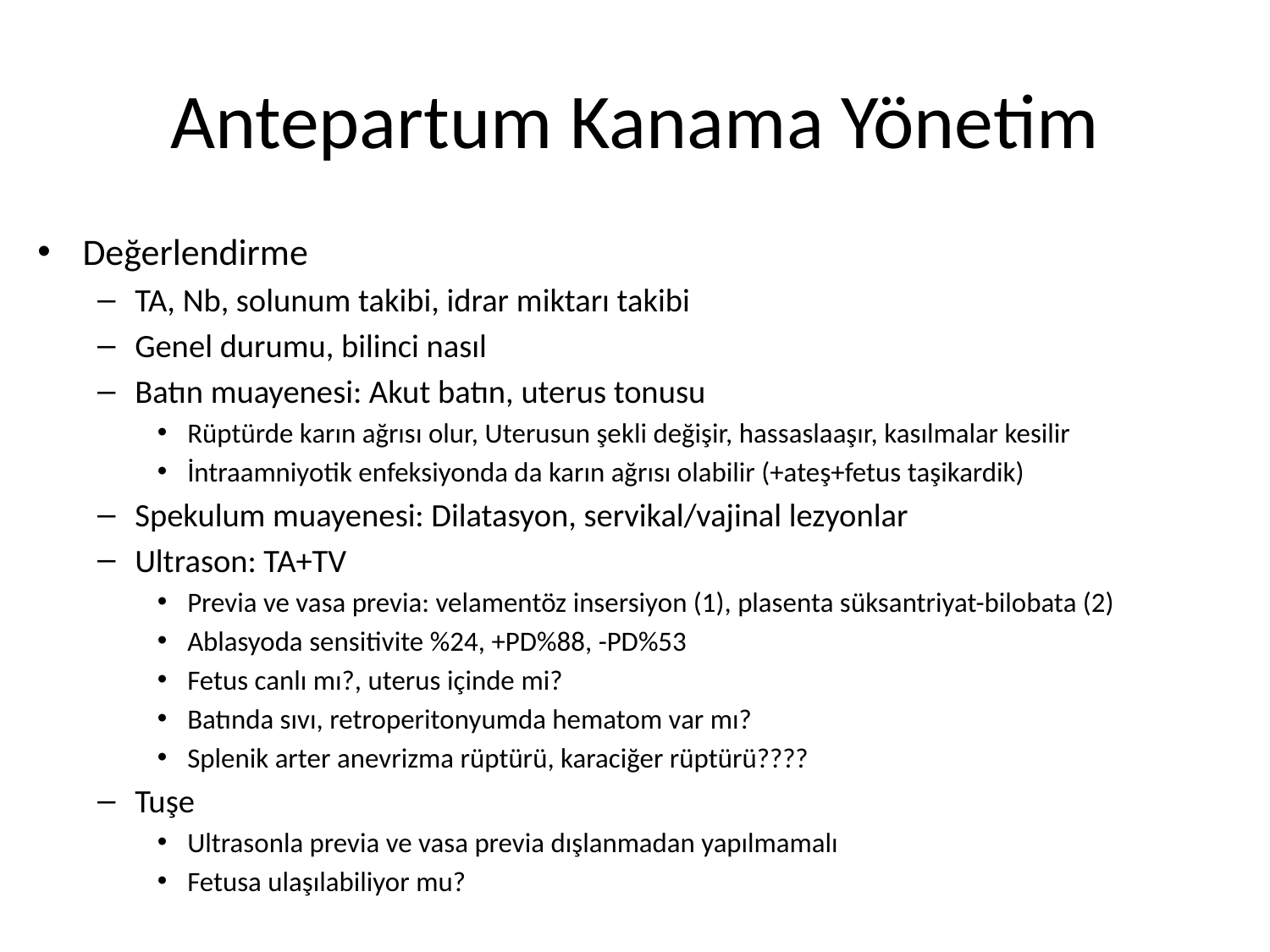

# Antepartum Kanama Yönetim
Değerlendirme
TA, Nb, solunum takibi, idrar miktarı takibi
Genel durumu, bilinci nasıl
Batın muayenesi: Akut batın, uterus tonusu
Rüptürde karın ağrısı olur, Uterusun şekli değişir, hassaslaaşır, kasılmalar kesilir
İntraamniyotik enfeksiyonda da karın ağrısı olabilir (+ateş+fetus taşikardik)
Spekulum muayenesi: Dilatasyon, servikal/vajinal lezyonlar
Ultrason: TA+TV
Previa ve vasa previa: velamentöz insersiyon (1), plasenta süksantriyat-bilobata (2)
Ablasyoda sensitivite %24, +PD%88, -PD%53
Fetus canlı mı?, uterus içinde mi?
Batında sıvı, retroperitonyumda hematom var mı?
Splenik arter anevrizma rüptürü, karaciğer rüptürü????
Tuşe
Ultrasonla previa ve vasa previa dışlanmadan yapılmamalı
Fetusa ulaşılabiliyor mu?